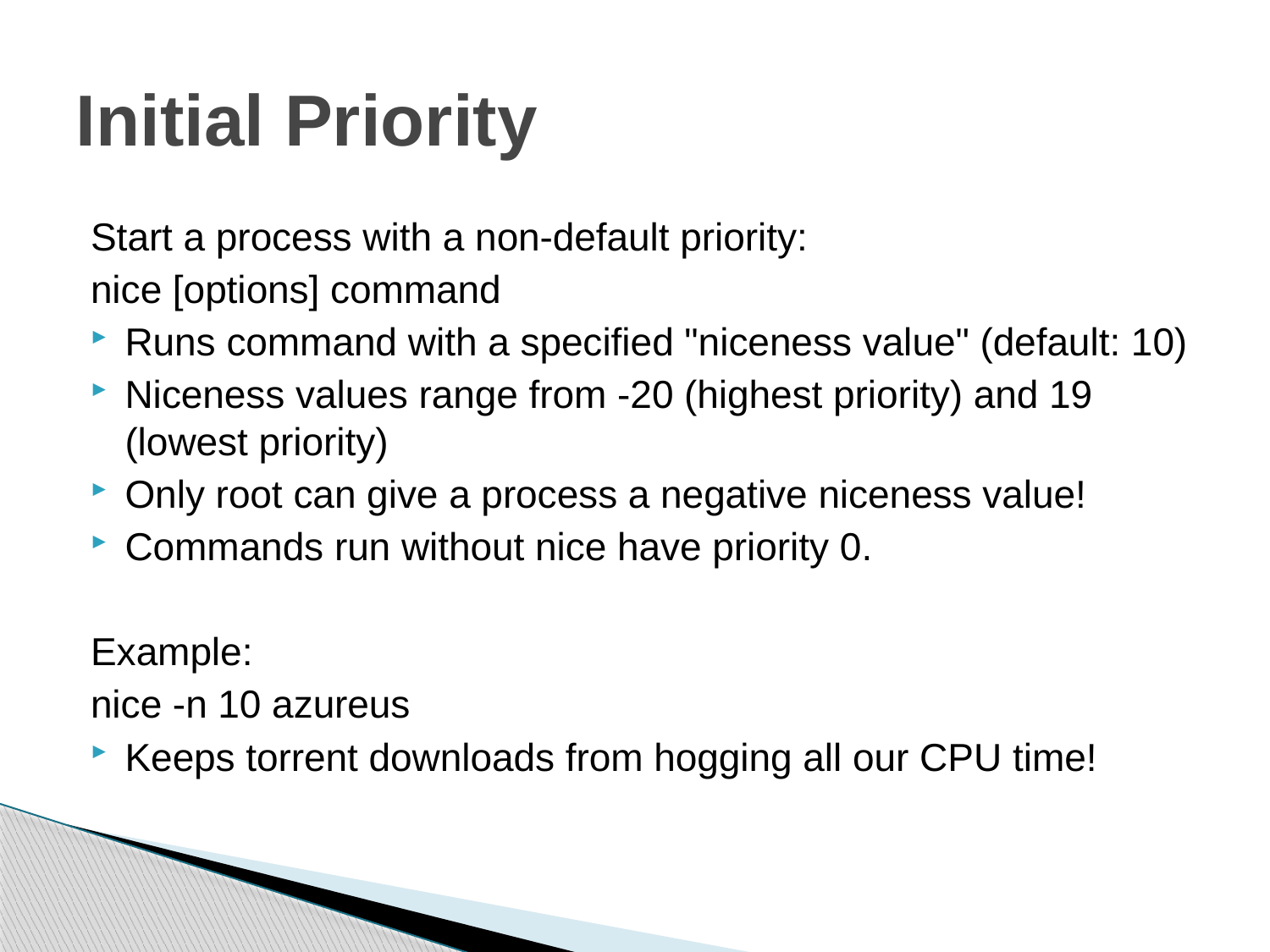

# Initial Priority
Start a process with a non-default priority:
nice [options] command
Runs command with a specified "niceness value" (default: 10)
Niceness values range from -20 (highest priority) and 19 (lowest priority)
Only root can give a process a negative niceness value!
Commands run without nice have priority 0.

Example:
nice -n 10 azureus
Keeps torrent downloads from hogging all our CPU time!